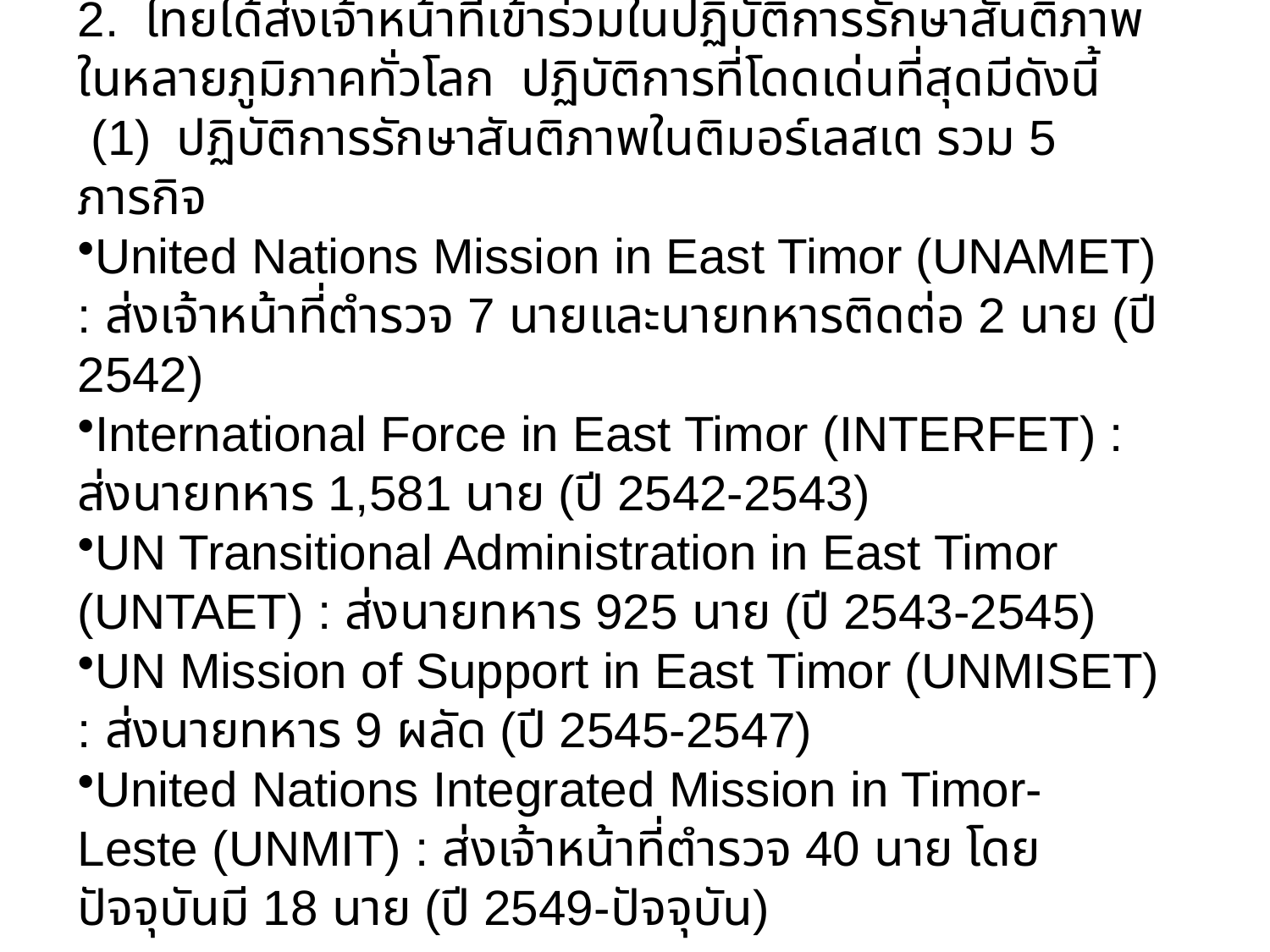

2.  ไทยได้ส่งเจ้าหน้าที่เข้าร่วมในปฏิบัติการรักษาสันติภาพในหลายภูมิภาคทั่วโลก  ปฏิบัติการที่โดดเด่นที่สุดมีดังนี้
 (1)  ปฏิบัติการรักษาสันติภาพในติมอร์เลสเต รวม 5 ภารกิจ
United Nations Mission in East Timor (UNAMET) : ส่งเจ้าหน้าที่ตำรวจ 7 นายและนายทหารติดต่อ 2 นาย (ปี 2542)
International Force in East Timor (INTERFET) : ส่งนายทหาร 1,581 นาย (ปี 2542-2543)
UN Transitional Administration in East Timor (UNTAET) : ส่งนายทหาร 925 นาย (ปี 2543-2545)
UN Mission of Support in East Timor (UNMISET) : ส่งนายทหาร 9 ผลัด (ปี 2545-2547)
United Nations Integrated Mission in Timor-Leste (UNMIT) : ส่งเจ้าหน้าที่ตำรวจ 40 นาย โดยปัจจุบันมี 18 นาย (ปี 2549-ปัจจุบัน)